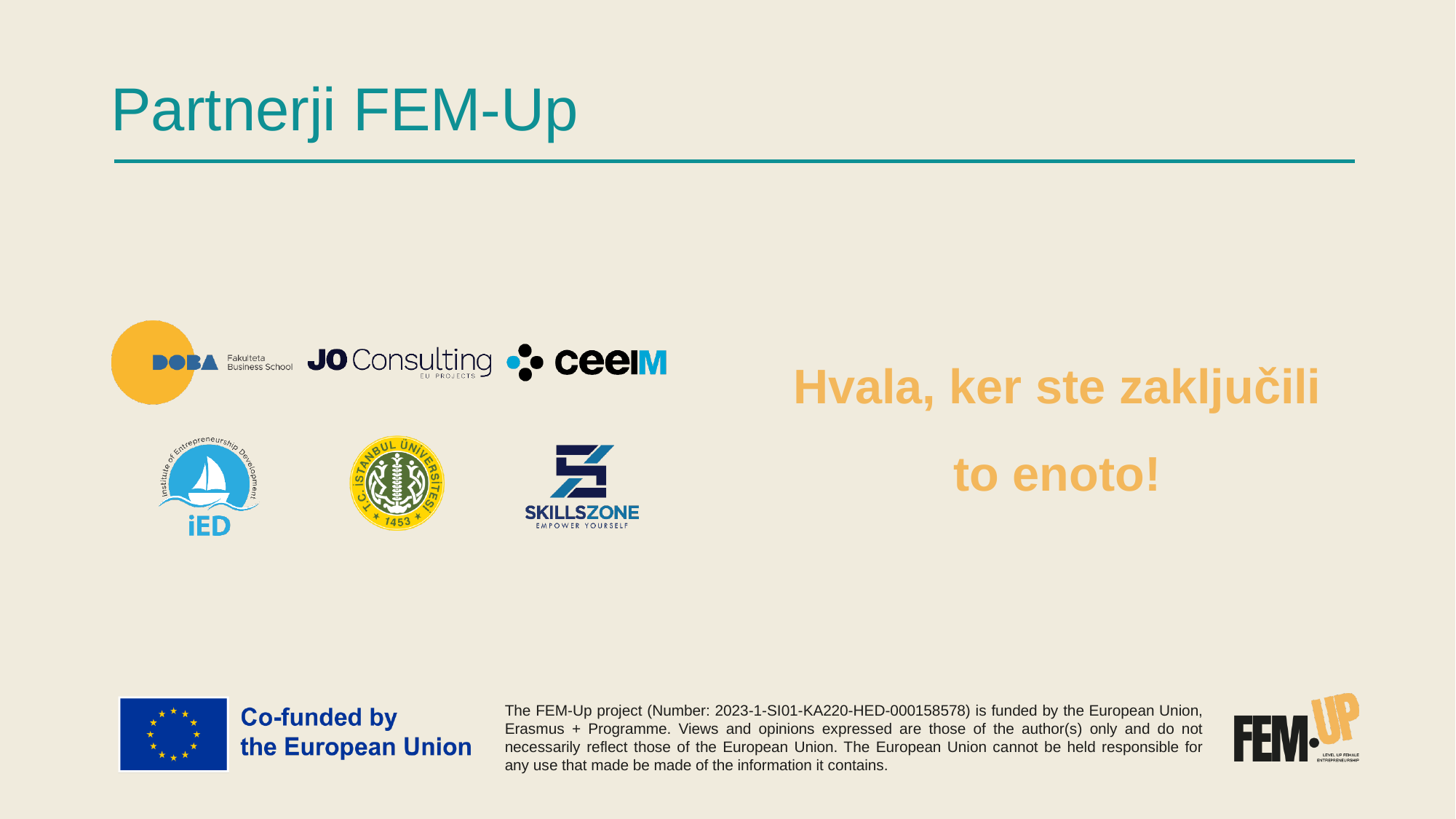

# Partnerji FEM-Up
Hvala, ker ste zaključili to enoto!